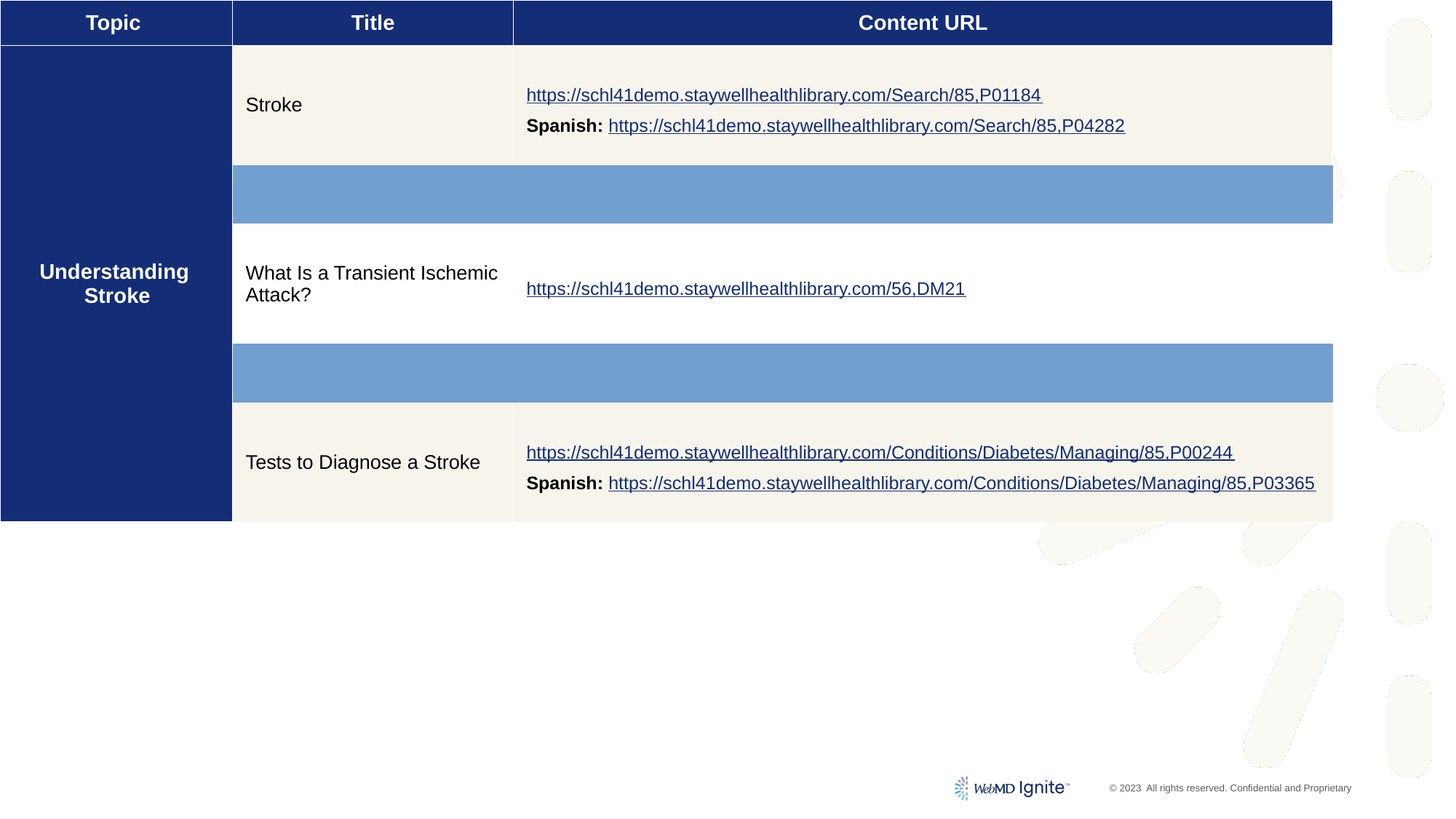

# Leverage your CHL to the fullest
Start with the CHL as you create your own content marketing campaigns. We’ve done the research for you.
| Topic | Title | Content URL |
| --- | --- | --- |
| Understanding Stroke | Stroke | https://schl41demo.staywellhealthlibrary.com/Search/85,P01184 Spanish: https://schl41demo.staywellhealthlibrary.com/Search/85,P04282 |
|  |  |  |
|  | What Is a Transient Ischemic Attack? | https://schl41demo.staywellhealthlibrary.com/56,DM21 |
|  |  |  |
|  | Tests to Diagnose a Stroke | https://schl41demo.staywellhealthlibrary.com/Conditions/Diabetes/Managing/85,P00244 Spanish: https://schl41demo.staywellhealthlibrary.com/Conditions/Diabetes/Managing/85,P03365 |
|  |  |  |
|  | Types of Stroke | https://schl41demo.staywellhealthlibrary.com/Library/DiseasesConditions/Adult/Cardiovascular/85,P00813 Spanish: https://schl41demo.staywellhealthlibrary.com/spanish/DiseasesConditions/Adult/Cardiovascular/85,P03906 |
|  |  |  |